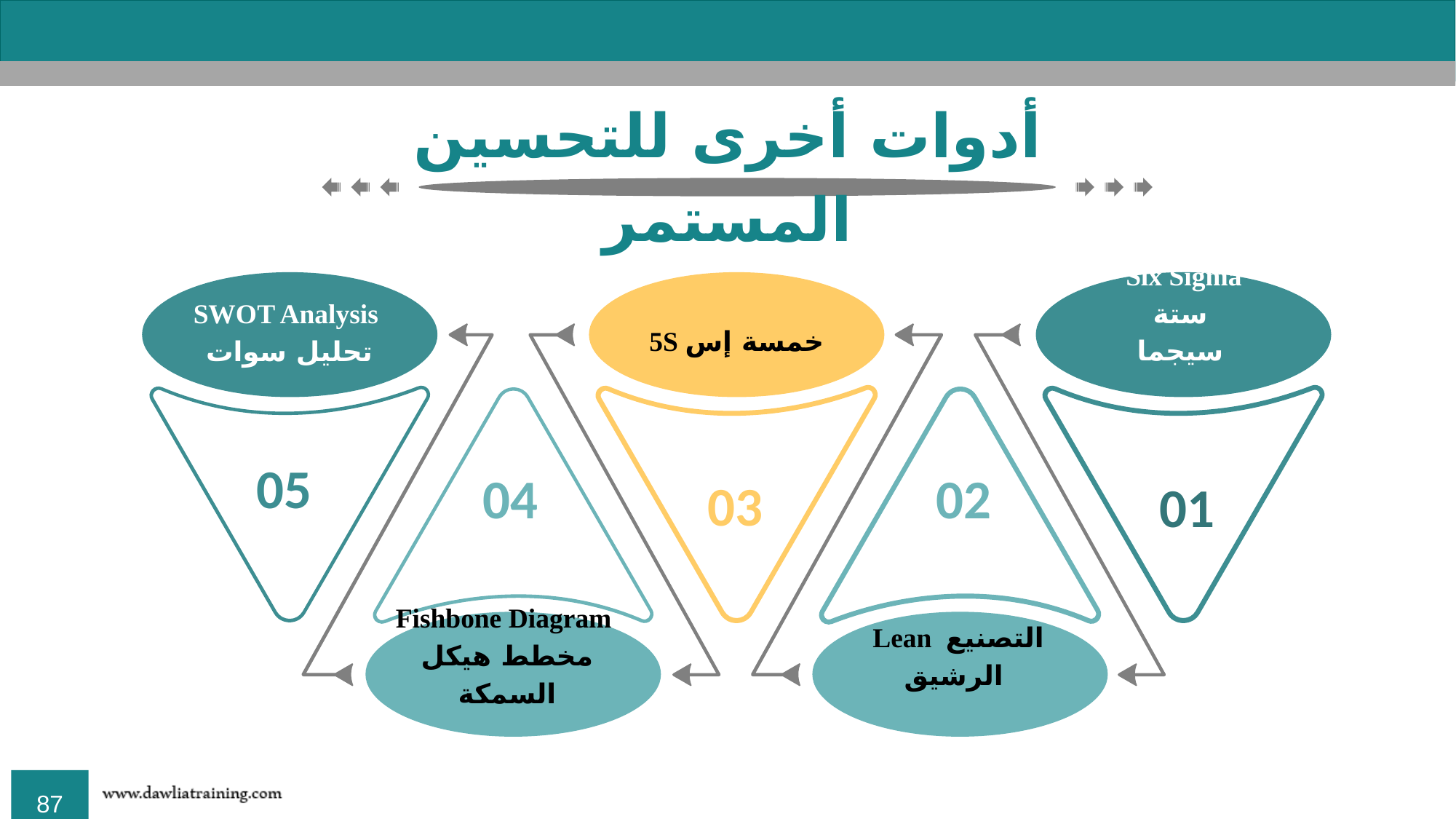

أدوات أخرى للتحسين المستمر

SWOT Analysis  تحليل سوات

05

5S خمسة إس

03

Six Sigma  ستة سيجما

01

04

Fishbone Diagram  مخطط هيكل السمكة

02

Lean  التصنيع الرشيق